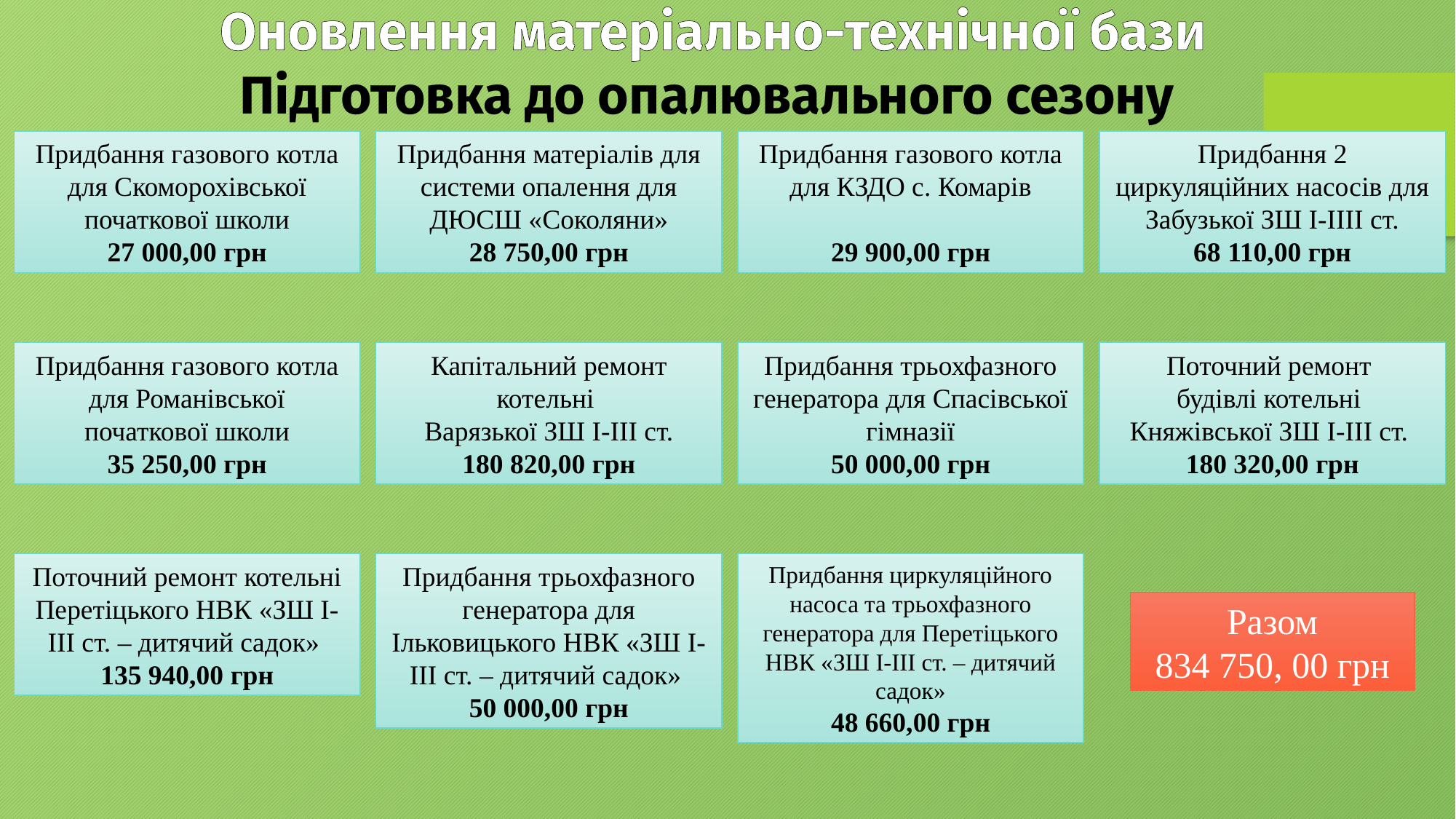

Оновлення матеріально-технічної бази
Підготовка до опалювального сезону
Придбання газового котла для Скоморохівської початкової школи
27 000,00 грн
Придбання матеріалів для системи опалення для ДЮСШ «Соколяни»
28 750,00 грн
Придбання газового котла для КЗДО с. Комарів

29 900,00 грн
Придбання 2 циркуляційних насосів для Забузької ЗШ І-ІІІІ ст.
68 110,00 грн
Капітальний ремонт котельні
Варязької ЗШ І-ІІІ ст.
180 820,00 грн
Придбання трьохфазного генератора для Спасівської гімназії
50 000,00 грн
Поточний ремонт
будівлі котельні
Княжівської ЗШ І-ІІІ ст.
180 320,00 грн
Придбання газового котла для Романівської початкової школи
35 250,00 грн
Поточний ремонт котельні Перетіцького НВК «ЗШ І-ІІІ ст. – дитячий садок»
135 940,00 грн
Придбання трьохфазного генератора для Ільковицького НВК «ЗШ І-ІІІ ст. – дитячий садок»
50 000,00 грн
Придбання циркуляційного насоса та трьохфазного генератора для Перетіцького НВК «ЗШ І-ІІІ ст. – дитячий садок»
48 660,00 грн
Разом
834 750, 00 грн